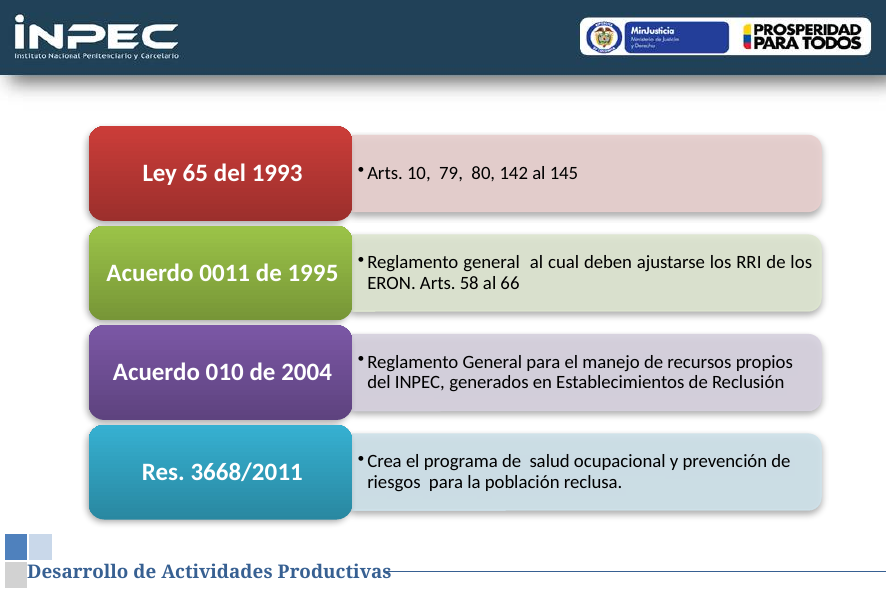

Arts. 10,  79,  80, 142 al 145
Ley 65 del 1993
Reglamento general  al cual deben ajustarse los RRI de los ERON. Arts. 58 al 66
Acuerdo 0011 de 1995
Reglamento General para el manejo de recursos propios del INPEC, generados en Establecimientos de Reclusión
Acuerdo 010 de 2004
Crea el programa de  salud ocupacional y prevención de riesgos  para la población reclusa.
Res. 3668/2011

Desarrollo de Actividades Productivas